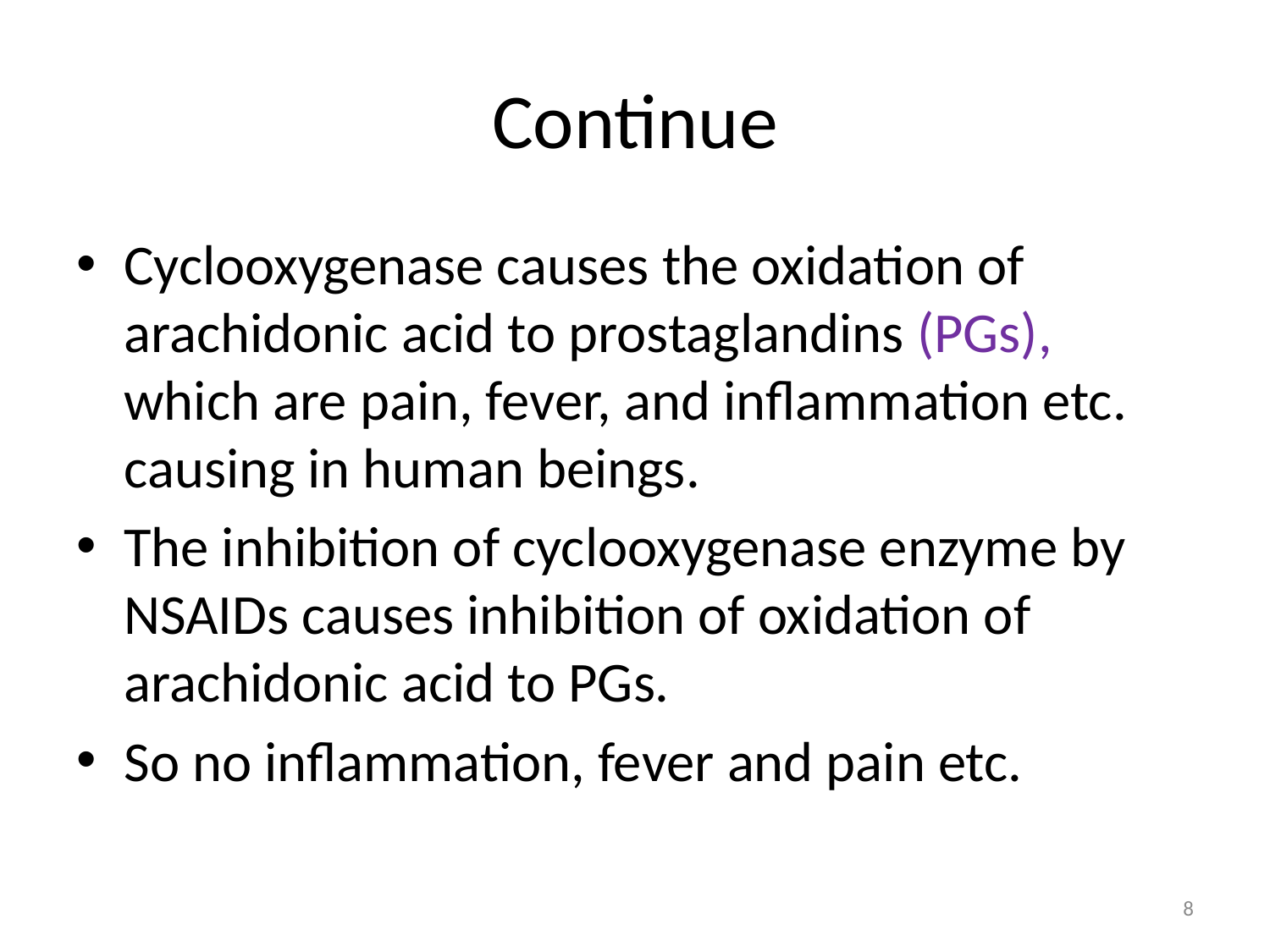

# Continue
Cyclooxygenase causes the oxidation of arachidonic acid to prostaglandins (PGs), which are pain, fever, and inflammation etc. causing in human beings.
The inhibition of cyclooxygenase enzyme by NSAIDs causes inhibition of oxidation of arachidonic acid to PGs.
So no inflammation, fever and pain etc.

8